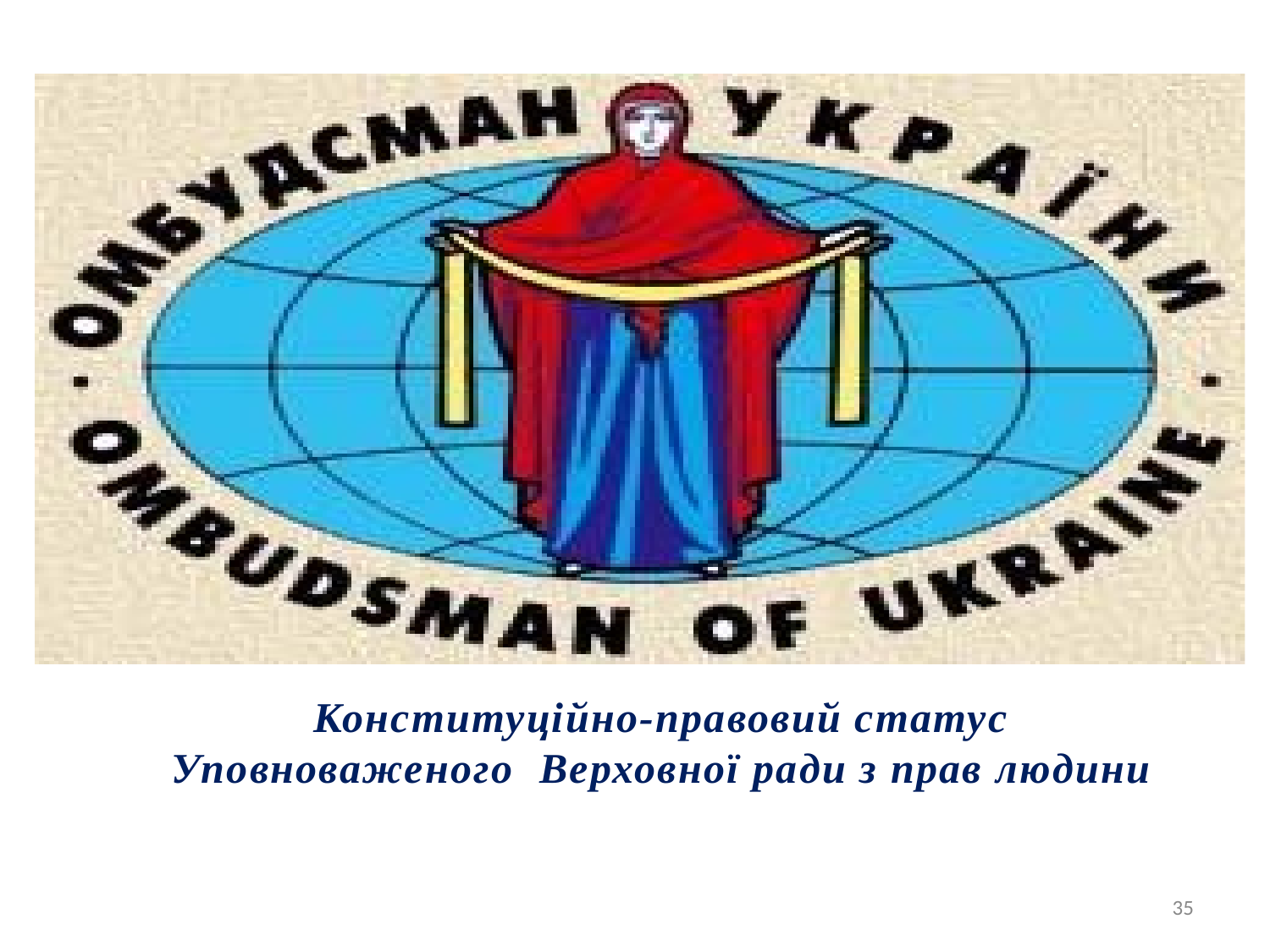

Конституційно-правовий статус Уповноваженого  Верховної ради з прав людини
35